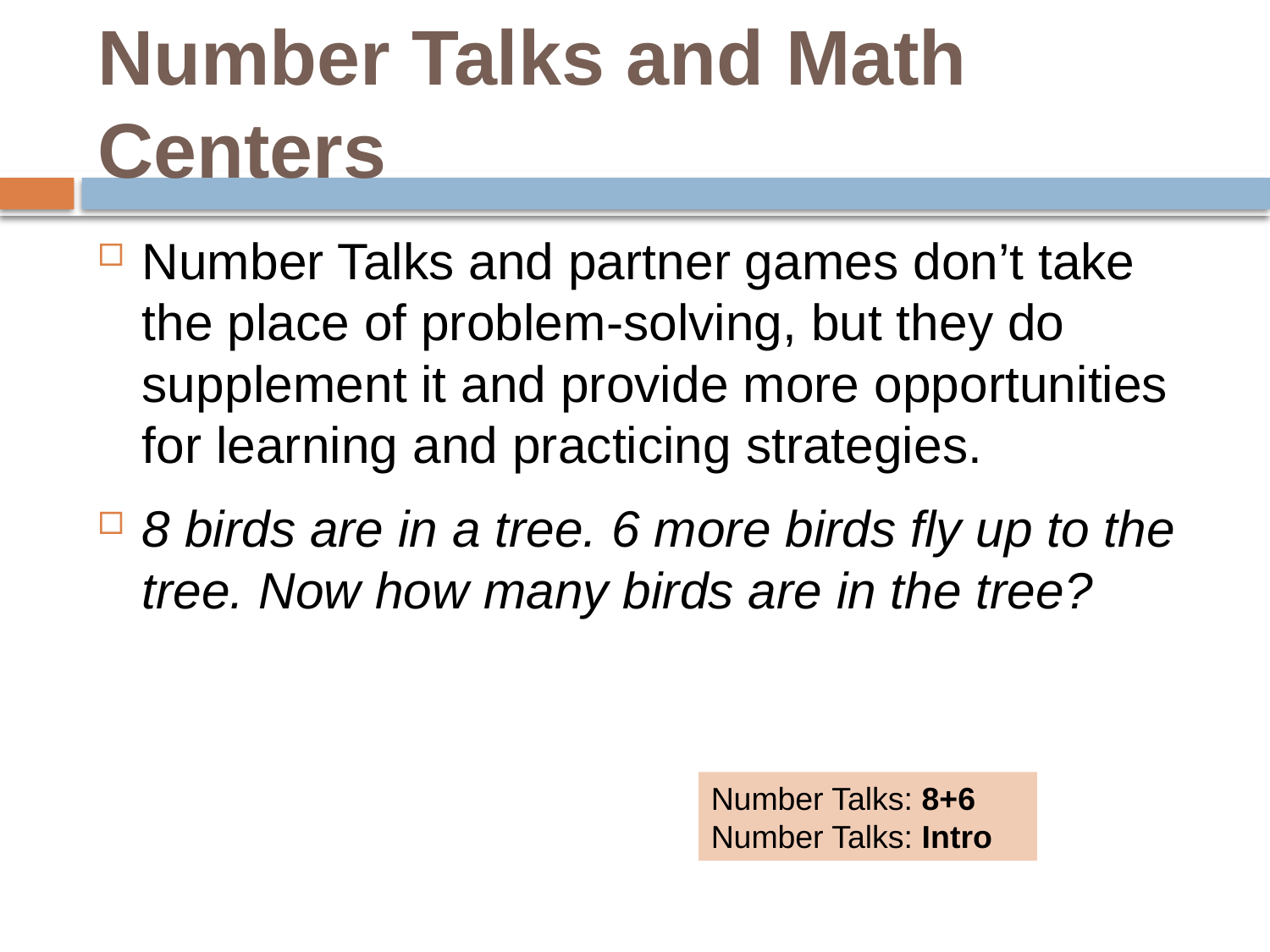

# Number Talks and Math Centers
Number Talks and partner games don’t take the place of problem-solving, but they do supplement it and provide more opportunities for learning and practicing strategies.
8 birds are in a tree. 6 more birds fly up to the tree. Now how many birds are in the tree?
Number Talks: 8+6
Number Talks: Intro